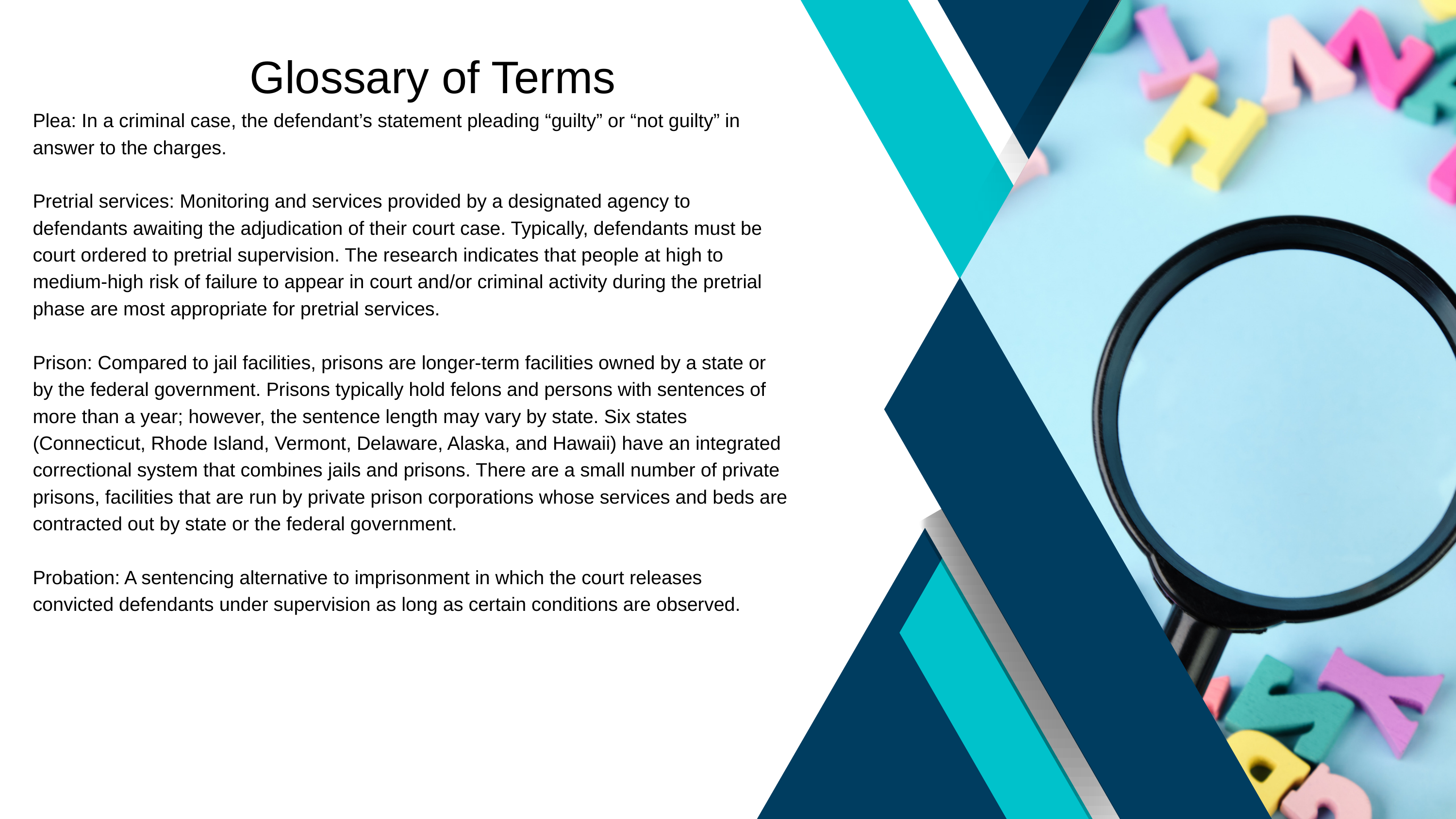

Glossary of Terms

Plea: In a criminal case, the defendant’s statement pleading “guilty” or “not guilty” in answer to the charges.

Pretrial services: Monitoring and services provided by a designated agency to defendants awaiting the adjudication of their court case. Typically, defendants must be court ordered to pretrial supervision. The research indicates that people at high to medium-high risk of failure to appear in court and/or criminal activity during the pretrial phase are most appropriate for pretrial services.

Prison: Compared to jail facilities, prisons are longer-term facilities owned by a state or by the federal government. Prisons typically hold felons and persons with sentences of more than a year; however, the sentence length may vary by state. Six states (Connecticut, Rhode Island, Vermont, Delaware, Alaska, and Hawaii) have an integrated correctional system that combines jails and prisons. There are a small number of private prisons, facilities that are run by private prison corporations whose services and beds are contracted out by state or the federal government.

Probation: A sentencing alternative to imprisonment in which the court releases convicted defendants under supervision as long as certain conditions are observed.